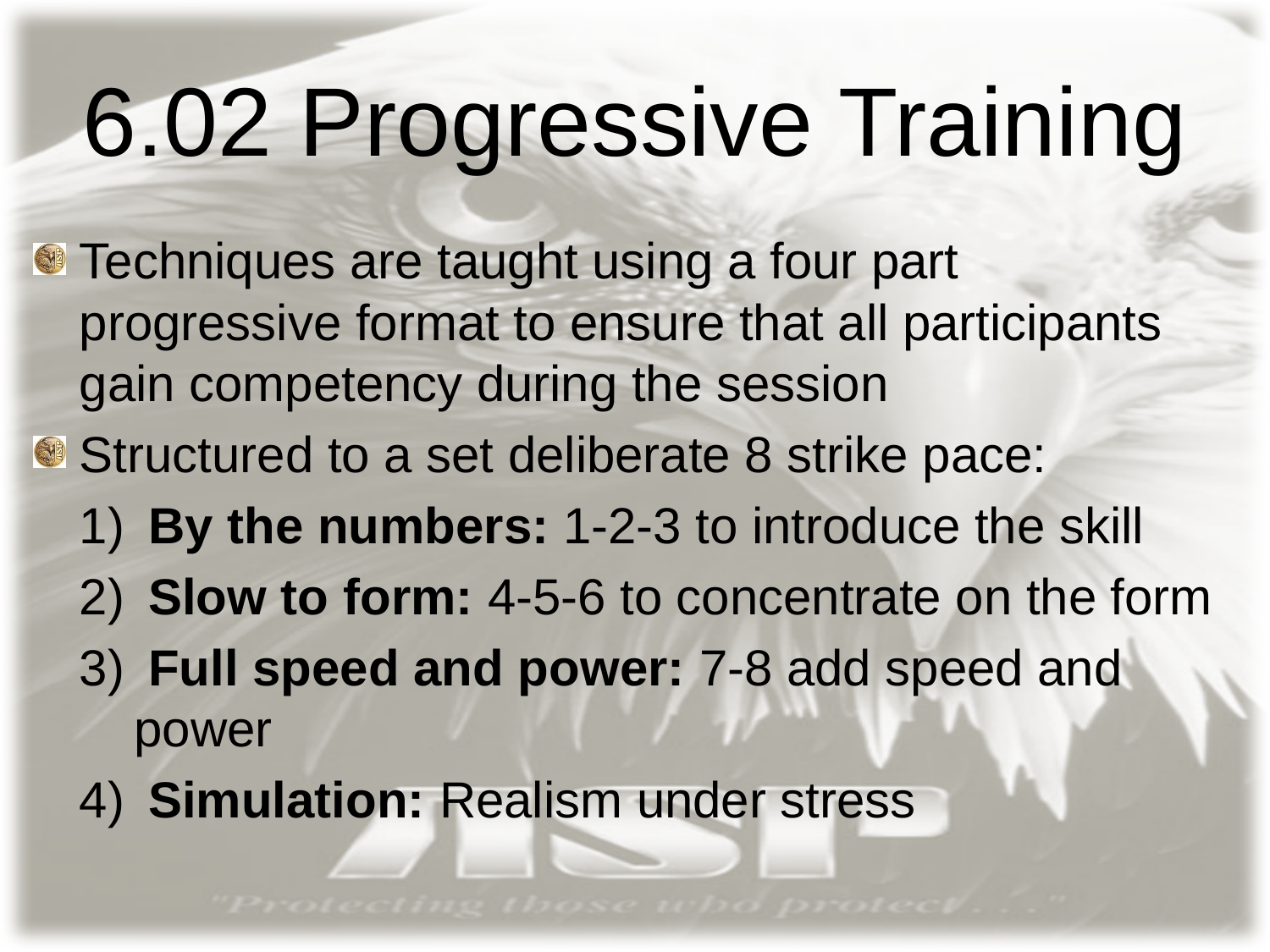

# 6.02 Progressive Training
Techniques are taught using a four part progressive format to ensure that all participants gain competency during the session
Structured to a set deliberate 8 strike pace:
 By the numbers: 1-2-3 to introduce the skill
 Slow to form: 4-5-6 to concentrate on the form
 Full speed and power: 7-8 add speed and      power
 Simulation: Realism under stress